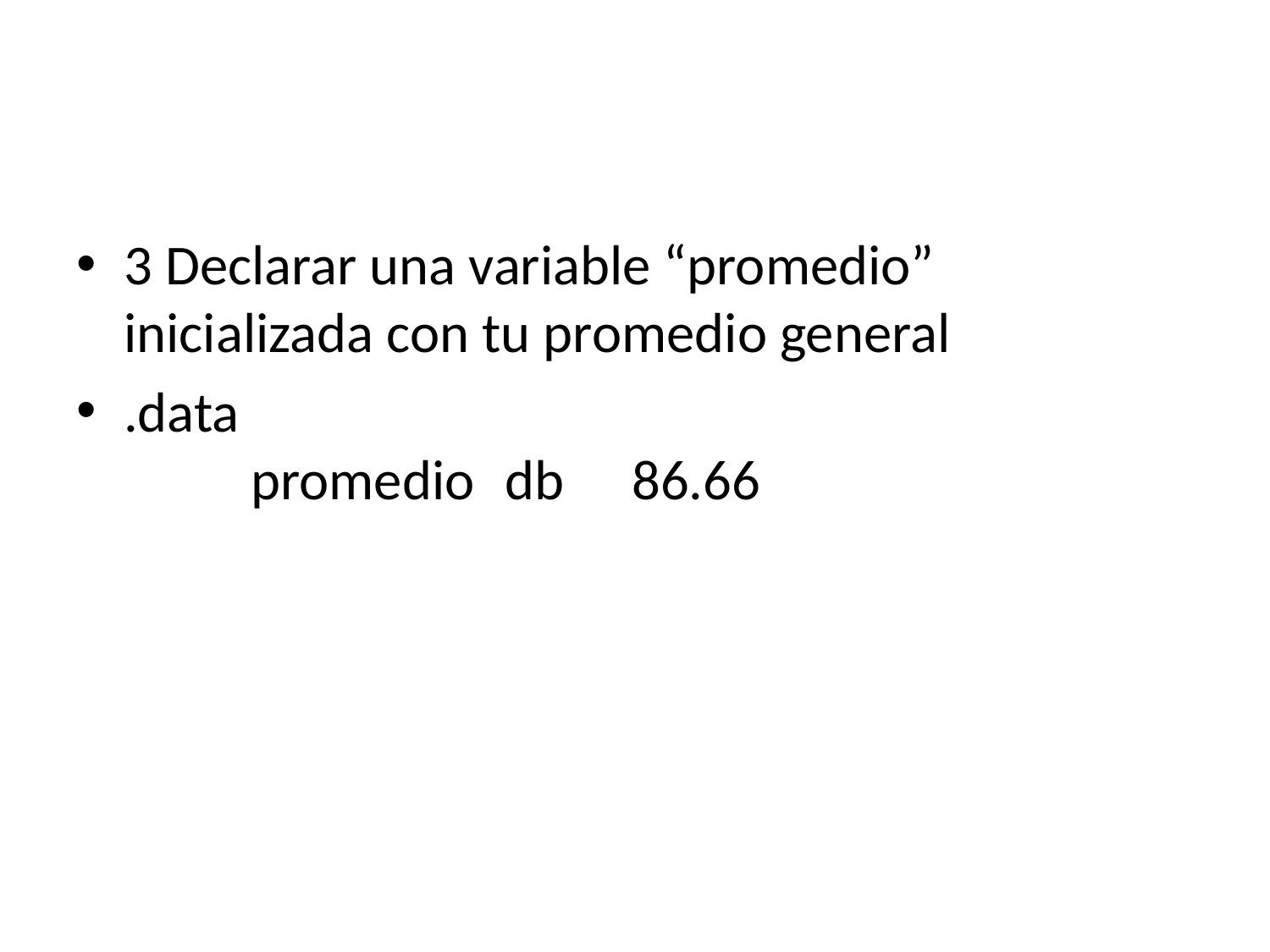

#
3 Declarar una variable “promedio” inicializada con tu promedio general
.data
	promedio	db	86.66